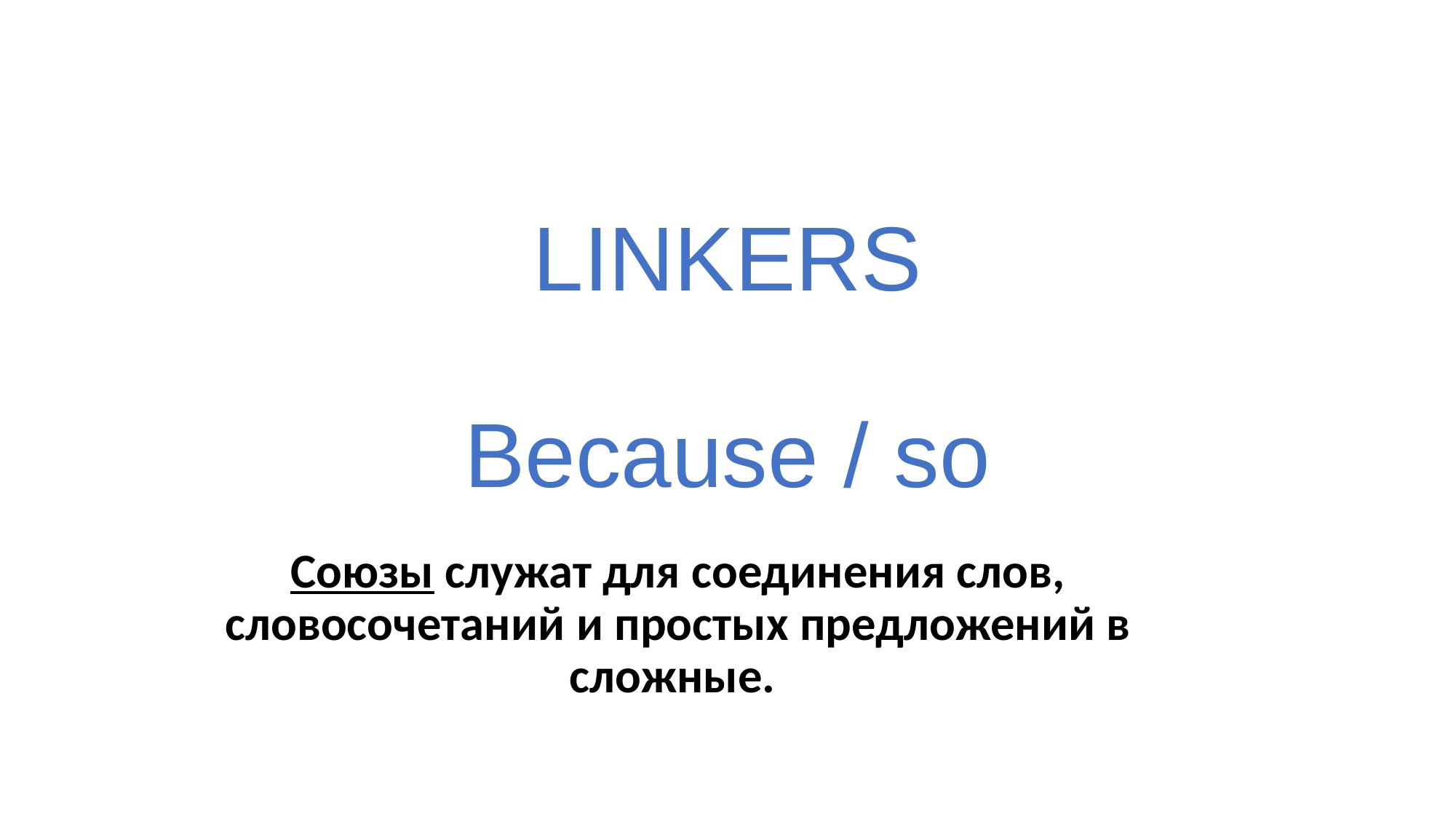

# LINKERS Because / so
Союзы служат для соединения слов, словосочетаний и простых предложений в сложные.